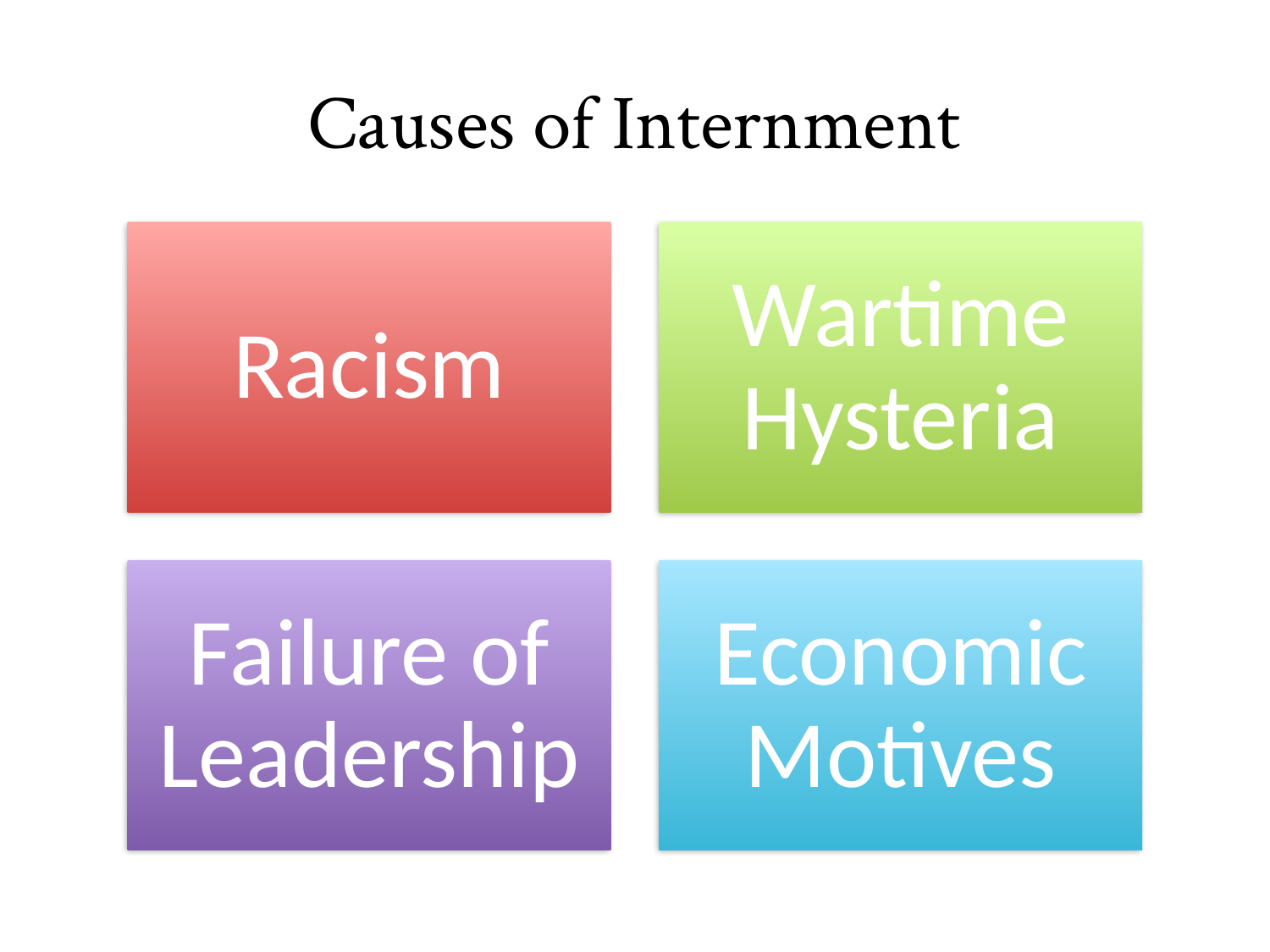

# Causes of Internment
Racism
Wartime Hysteria
Failure of Leadership
Economic Motives